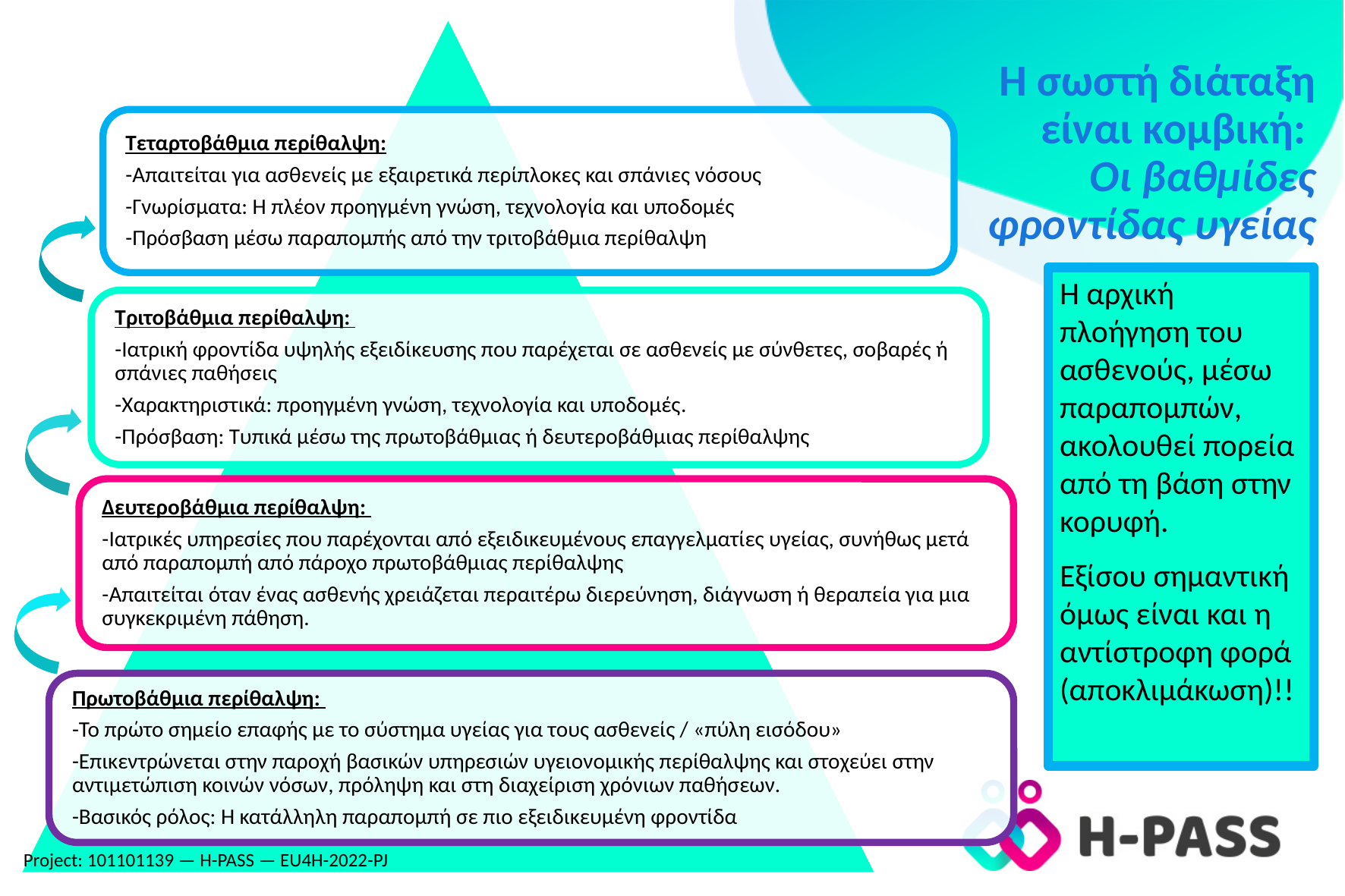

Η σωστή διάταξη είναι κομβική:
Οι βαθμίδες φροντίδας υγείας
Πρωτοβάθμια περίθαλψη:
-Το πρώτο σημείο επαφής με το σύστημα υγείας για τους ασθενείς / «πύλη εισόδου»
-Επικεντρώνεται στην παροχή βασικών υπηρεσιών υγειονομικής περίθαλψης και στοχεύει στην αντιμετώπιση κοινών νόσων, πρόληψη και στη διαχείριση χρόνιων παθήσεων.
-Βασικός ρόλος: Η κατάλληλη παραπομπή σε πιο εξειδικευμένη φροντίδα
Δευτεροβάθμια περίθαλψη:
-Ιατρικές υπηρεσίες που παρέχονται από εξειδικευμένους επαγγελματίες υγείας, συνήθως μετά από παραπομπή από πάροχο πρωτοβάθμιας περίθαλψης
-Απαιτείται όταν ένας ασθενής χρειάζεται περαιτέρω διερεύνηση, διάγνωση ή θεραπεία για μια συγκεκριμένη πάθηση.
Τριτοβάθμια περίθαλψη:
-Ιατρική φροντίδα υψηλής εξειδίκευσης που παρέχεται σε ασθενείς με σύνθετες, σοβαρές ή σπάνιες παθήσεις
-Χαρακτηριστικά: προηγμένη γνώση, τεχνολογία και υποδομές.
-Πρόσβαση: Τυπικά μέσω της πρωτοβάθμιας ή δευτεροβάθμιας περίθαλψης
Τεταρτοβάθμια περίθαλψη:
-Απαιτείται για ασθενείς με εξαιρετικά περίπλοκες και σπάνιες νόσους
-Γνωρίσματα: Η πλέον προηγμένη γνώση, τεχνολογία και υποδομές
-Πρόσβαση μέσω παραπομπής από την τριτοβάθμια περίθαλψη

Η αρχική πλοήγηση του ασθενούς, μέσω παραπομπών, ακολουθεί πορεία από τη βάση στην κορυφή.
Εξίσου σημαντική όμως είναι και η αντίστροφη φορά (αποκλιμάκωση)!!

Project: 101101139 — H-PASS — EU4H-2022-PJ